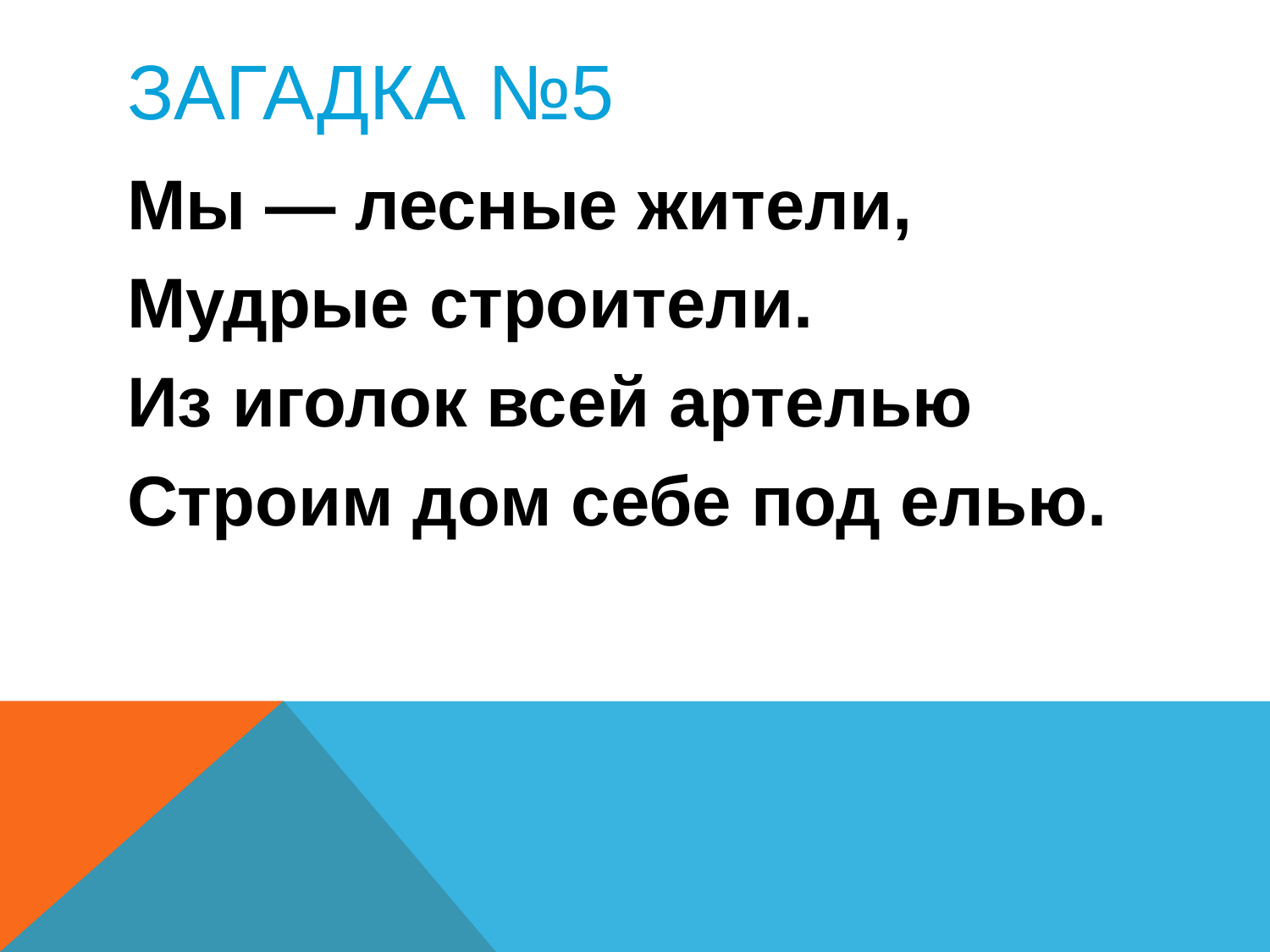

# ЗАГАДКА №5
Мы — лесные жители,
Мудрые строители.
Из иголок всей артелью
Строим дом себе под елью.